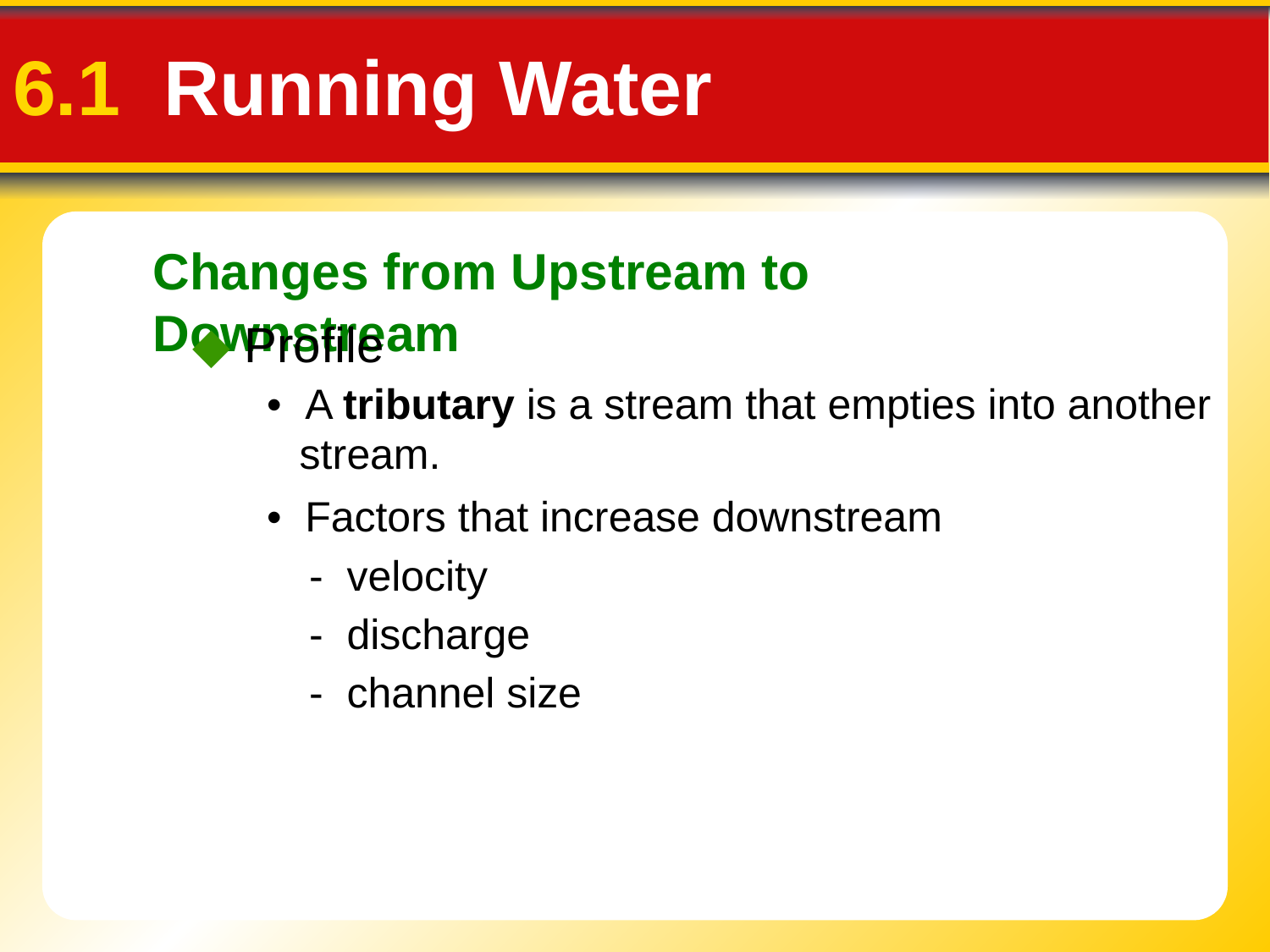

6.1  Running Water

Changes from Upstream to Downstream
◆ Profile
•  A tributary is a stream that empties into another stream.
•  Factors that increase downstream
-  velocity
-  discharge
-  channel size